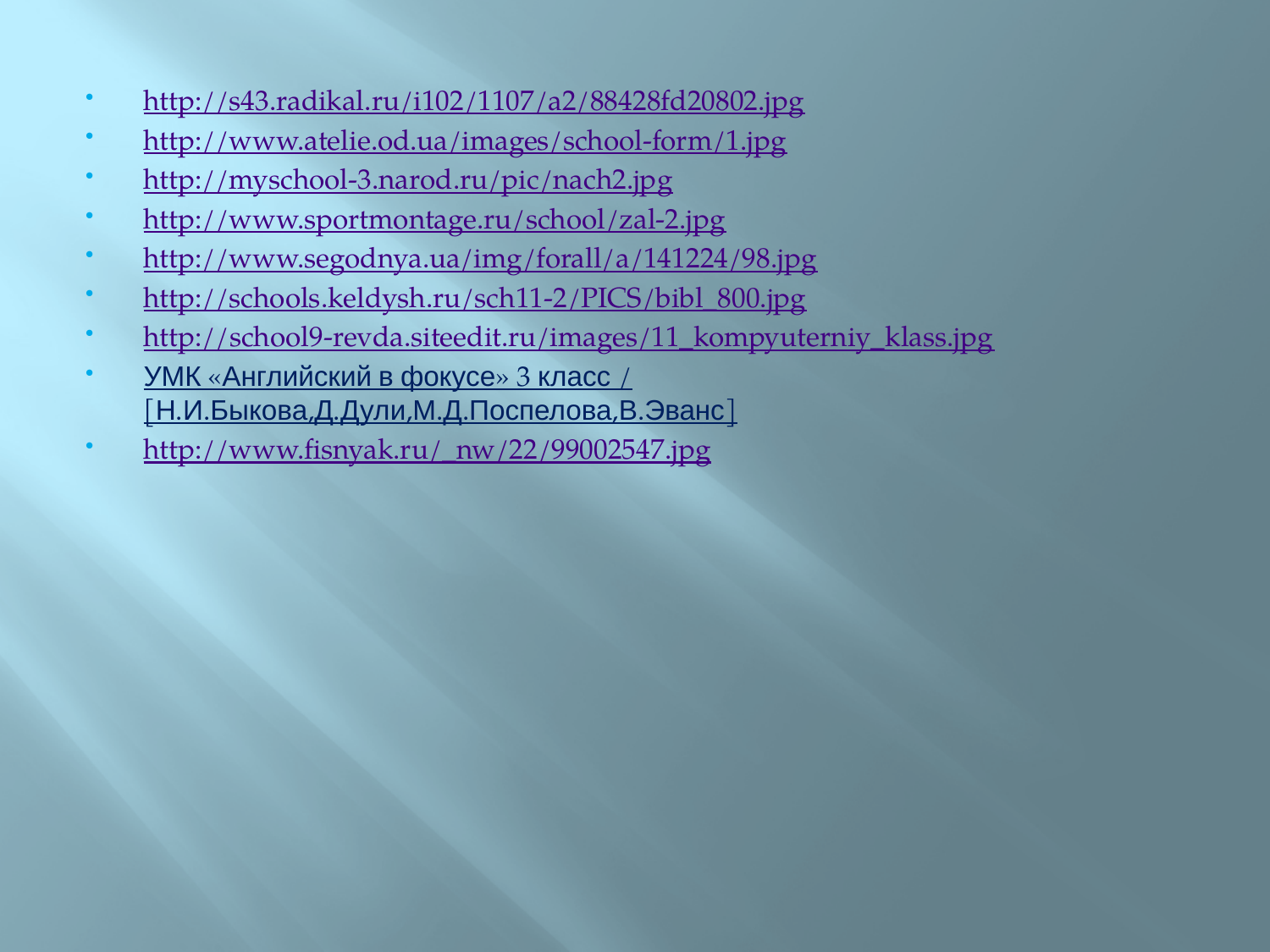

http://s43.radikal.ru/i102/1107/a2/88428fd20802.jpg
http://www.atelie.od.ua/images/school-form/1.jpg
http://myschool-3.narod.ru/pic/nach2.jpg
http://www.sportmontage.ru/school/zal-2.jpg
http://www.segodnya.ua/img/forall/a/141224/98.jpg
http://schools.keldysh.ru/sch11-2/PICS/bibl_800.jpg
http://school9-revda.siteedit.ru/images/11_kompyuterniy_klass.jpg
УМК «Английский в фокусе» 3 класс / [Н.И.Быкова,Д.Дули,М.Д.Поспелова,В.Эванс]
http://www.fisnyak.ru/_nw/22/99002547.jpg